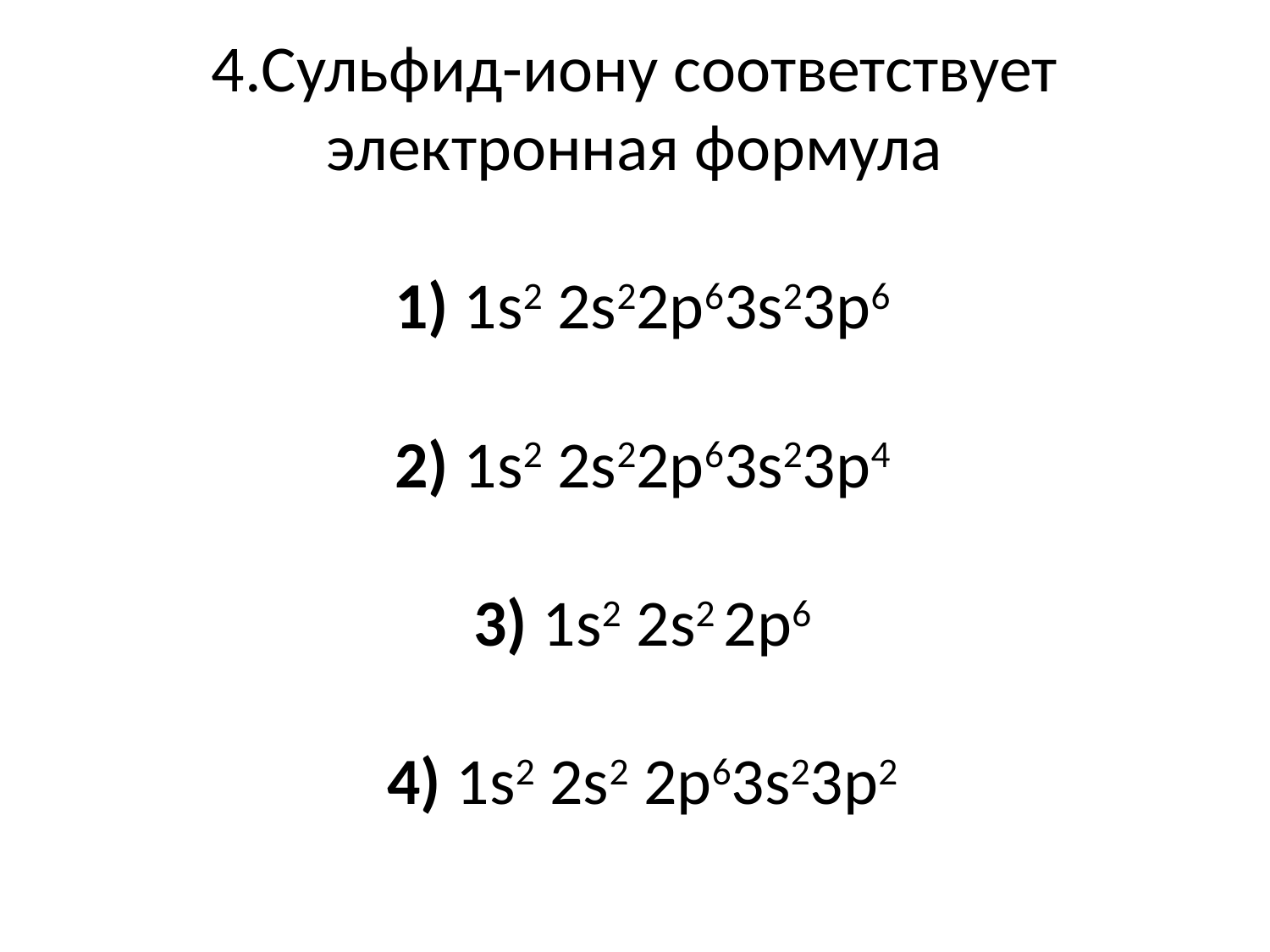

# 4.Сульфид-иону соответствует электронная формула     1) 1s2 2s22р63s23p6     2) 1s2 2s22p63s23p4     3) 1s2 2s2 2p6     4) 1s2 2s2 2p63s23p2